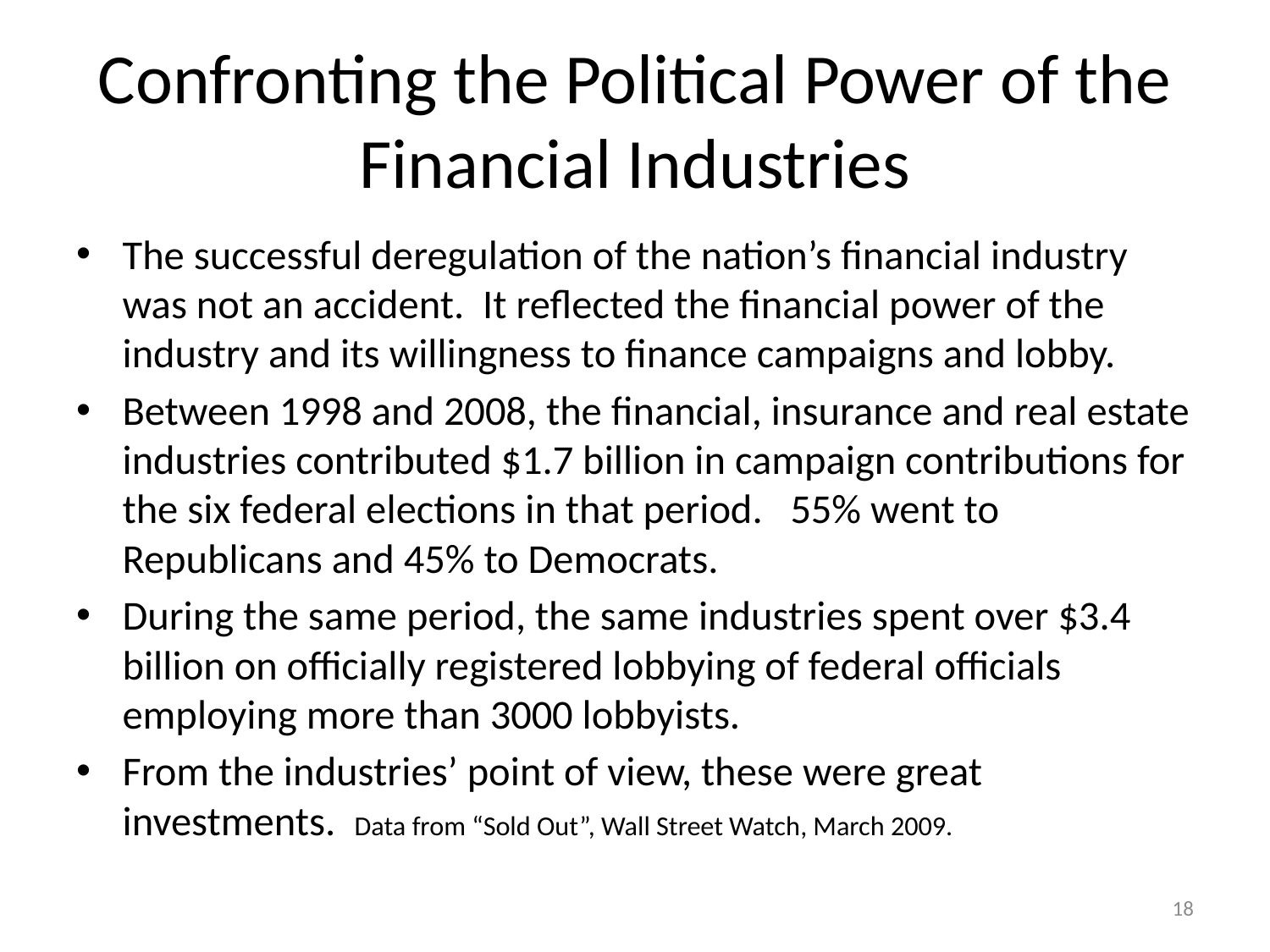

# Confronting the Political Power of the Financial Industries
The successful deregulation of the nation’s financial industry was not an accident.  It reflected the financial power of the industry and its willingness to finance campaigns and lobby.
Between 1998 and 2008, the financial, insurance and real estate industries contributed $1.7 billion in campaign contributions for the six federal elections in that period.   55% went to Republicans and 45% to Democrats.
During the same period, the same industries spent over $3.4 billion on officially registered lobbying of federal officials employing more than 3000 lobbyists.
From the industries’ point of view, these were great investments.  Data from “Sold Out”, Wall Street Watch, March 2009.
18